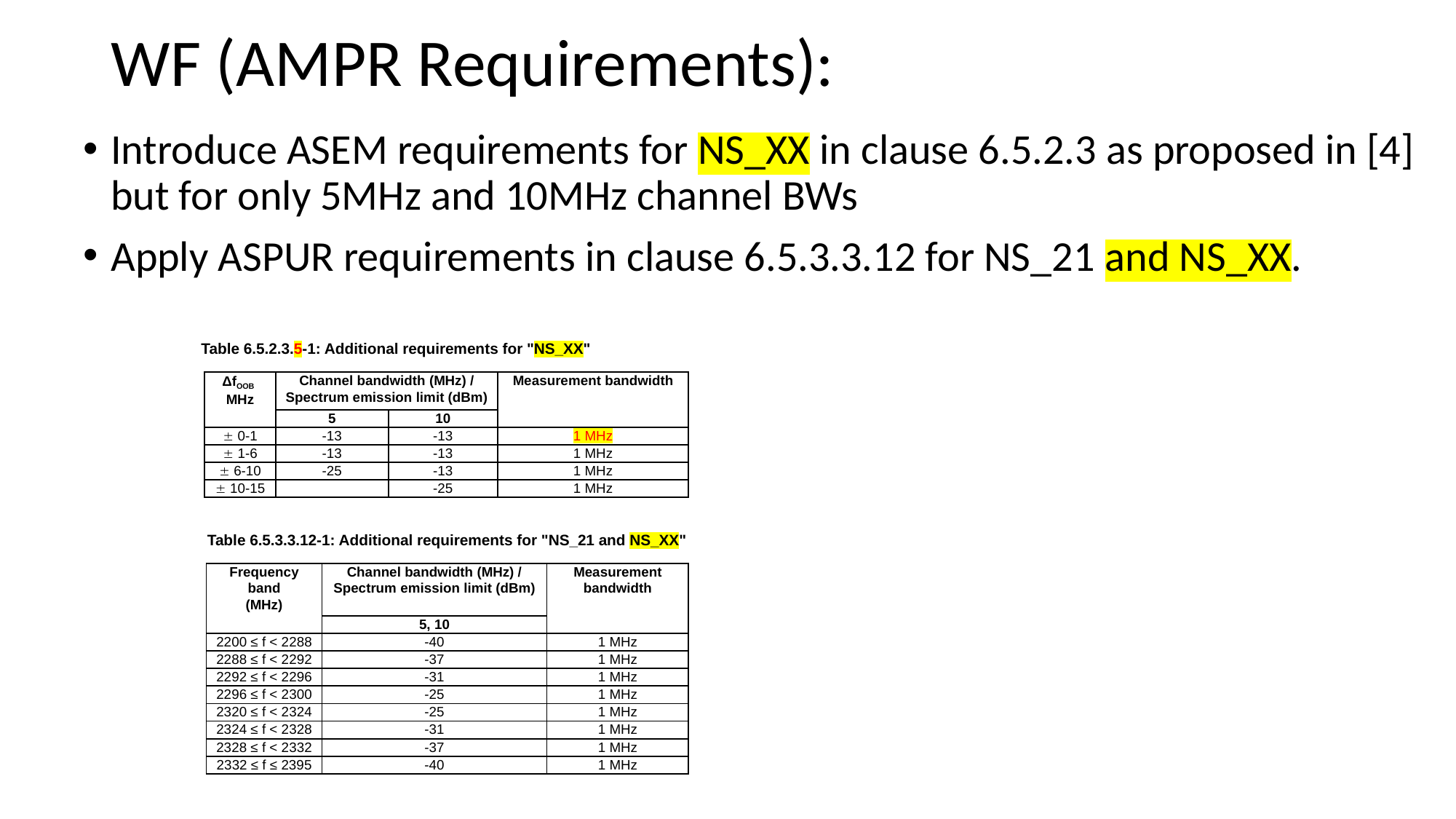

# WF (AMPR Requirements):
Introduce ASEM requirements for NS_XX in clause 6.5.2.3 as proposed in [4] but for only 5MHz and 10MHz channel BWs
Apply ASPUR requirements in clause 6.5.3.3.12 for NS_21 and NS_XX.

Table 6.5.2.3.5-1: Additional requirements for "NS_XX"
| ΔfOOB MHz | Channel bandwidth (MHz) / Spectrum emission limit (dBm) |  | Measurement bandwidth |
| --- | --- | --- | --- |
|  | 5 | 10 |  |
| ± 0-1 | -13 | -13 | 1 MHz |
| ± 1-6 | -13 | -13 | 1 MHz |
| ± 6-10 | -25 | -13 | 1 MHz |
| ± 10-15 |  | -25 | 1 MHz |
Table 6.5.3.3.12-1: Additional requirements for "NS_21 and NS_XX"
| Frequency band (MHz) | Channel bandwidth (MHz) / Spectrum emission limit (dBm) | Measurement bandwidth |
| --- | --- | --- |
|  | 5, 10 |  |
| 2200 ≤ f < 2288 | -40 | 1 MHz |
| 2288 ≤ f < 2292 | -37 | 1 MHz |
| 2292 ≤ f < 2296 | -31 | 1 MHz |
| 2296 ≤ f < 2300 | -25 | 1 MHz |
| 2320 ≤ f < 2324 | -25 | 1 MHz |
| 2324 ≤ f < 2328 | -31 | 1 MHz |
| 2328 ≤ f < 2332 | -37 | 1 MHz |
| 2332 ≤ f ≤ 2395 | -40 | 1 MHz |